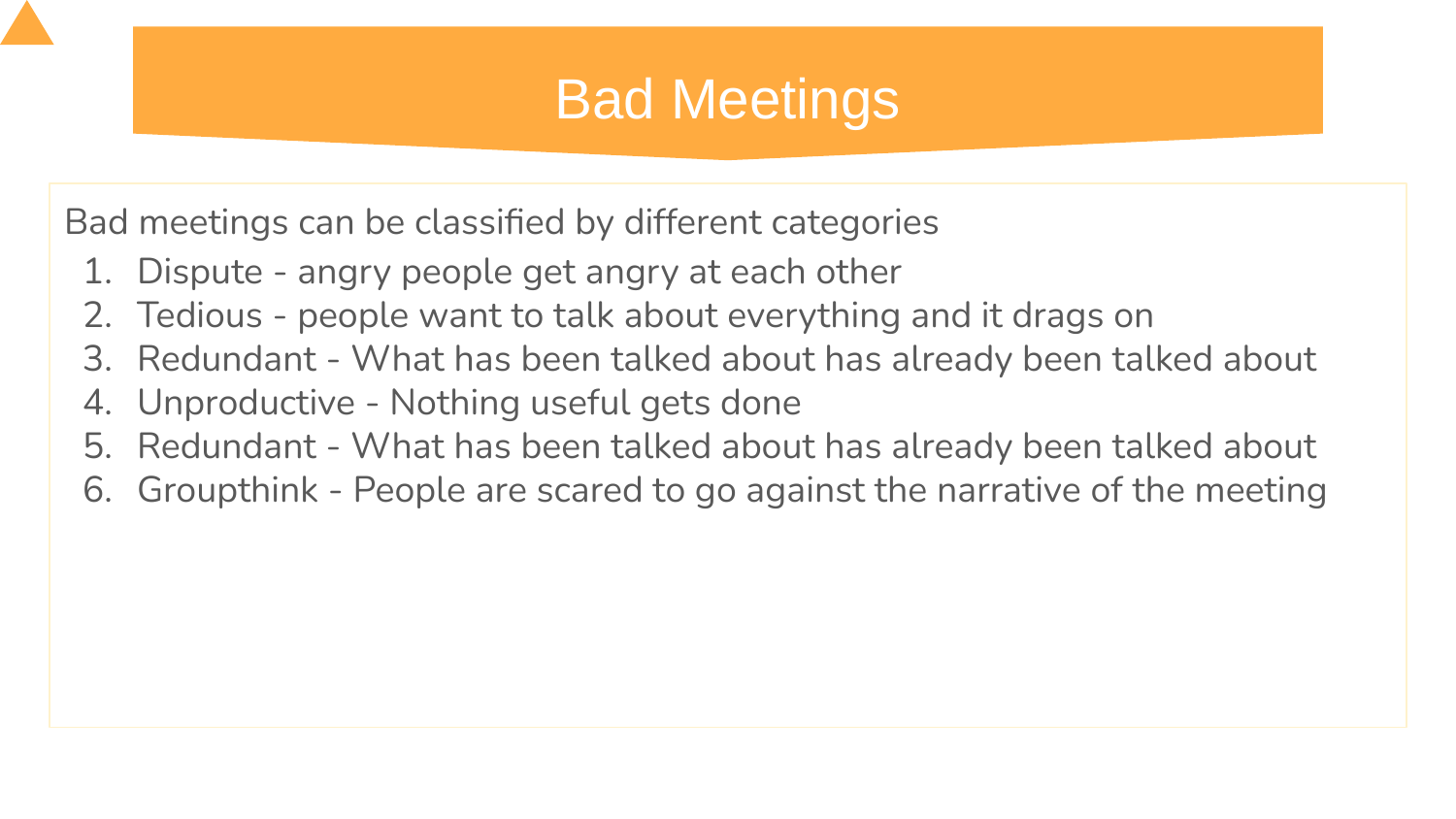

# Bad Meetings
Bad meetings can be classified by different categories
Dispute - angry people get angry at each other
Tedious - people want to talk about everything and it drags on
Redundant - What has been talked about has already been talked about
Unproductive - Nothing useful gets done
Redundant - What has been talked about has already been talked about
Groupthink - People are scared to go against the narrative of the meeting